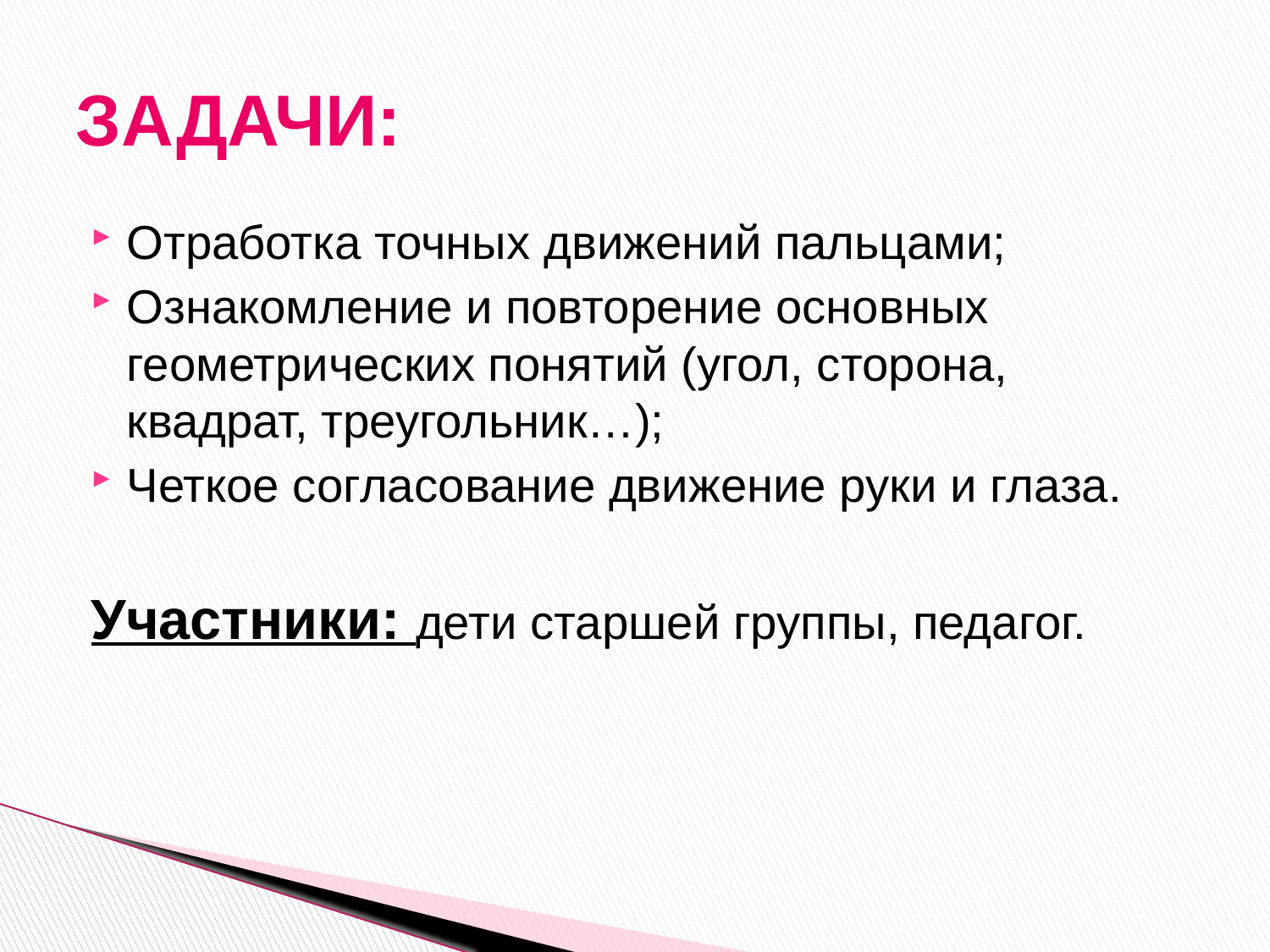

# ЗАДАЧИ:
Отработка точных движений пальцами;
Ознакомление и повторение основных геометрических понятий (угол, сторона, квадрат, треугольник…);
Четкое согласование движение руки и глаза.

Участники: дети старшей группы, педагог.